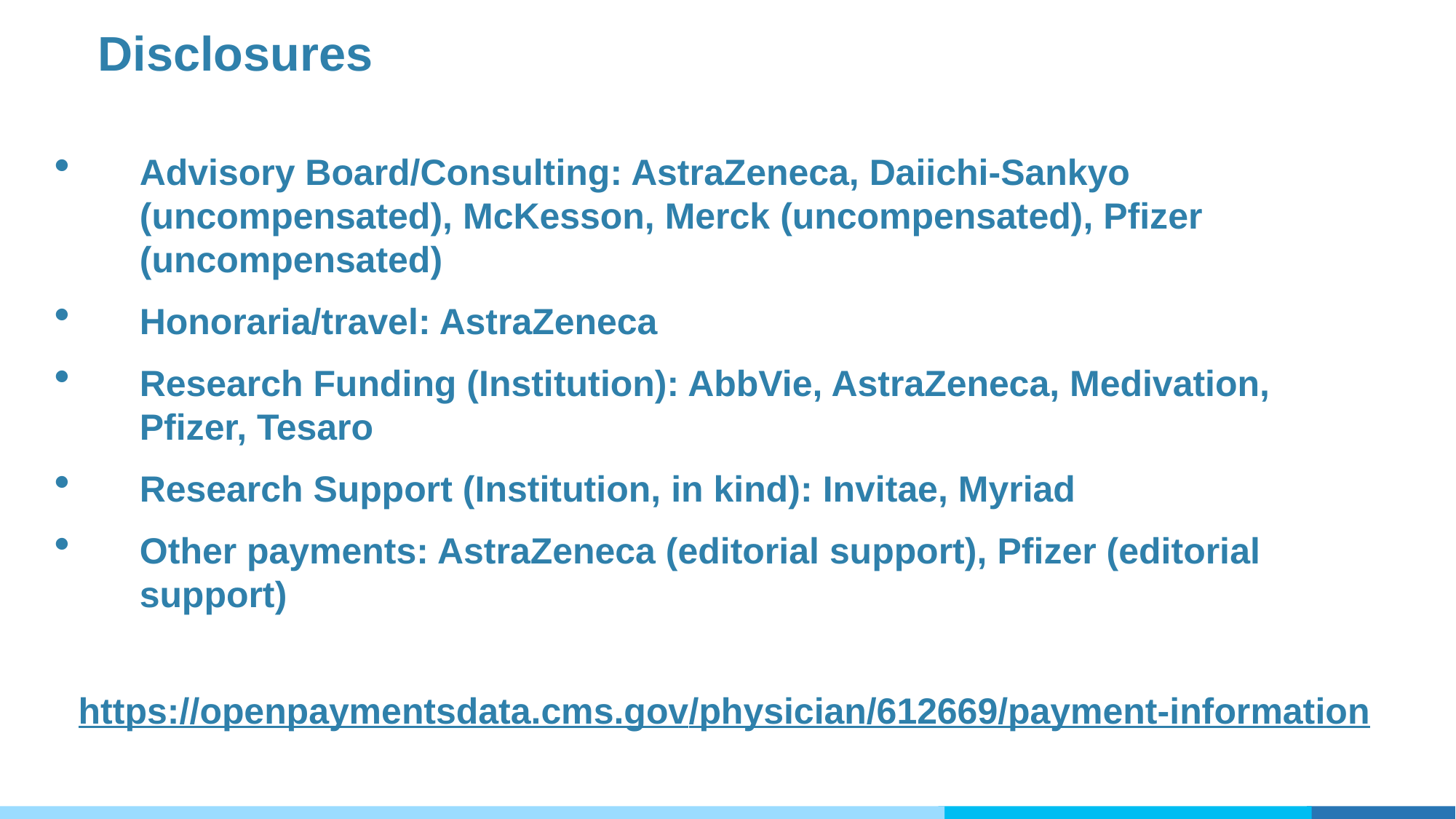

Disclosures
Advisory Board/Consulting: AstraZeneca, Daiichi-Sankyo (uncompensated), McKesson, Merck (uncompensated), Pfizer (uncompensated)
Honoraria/travel: AstraZeneca
Research Funding (Institution): AbbVie, AstraZeneca, Medivation, Pfizer, Tesaro
Research Support (Institution, in kind): Invitae, Myriad
Other payments: AstraZeneca (editorial support), Pfizer (editorial support)
https://openpaymentsdata.cms.gov/physician/612669/payment-information